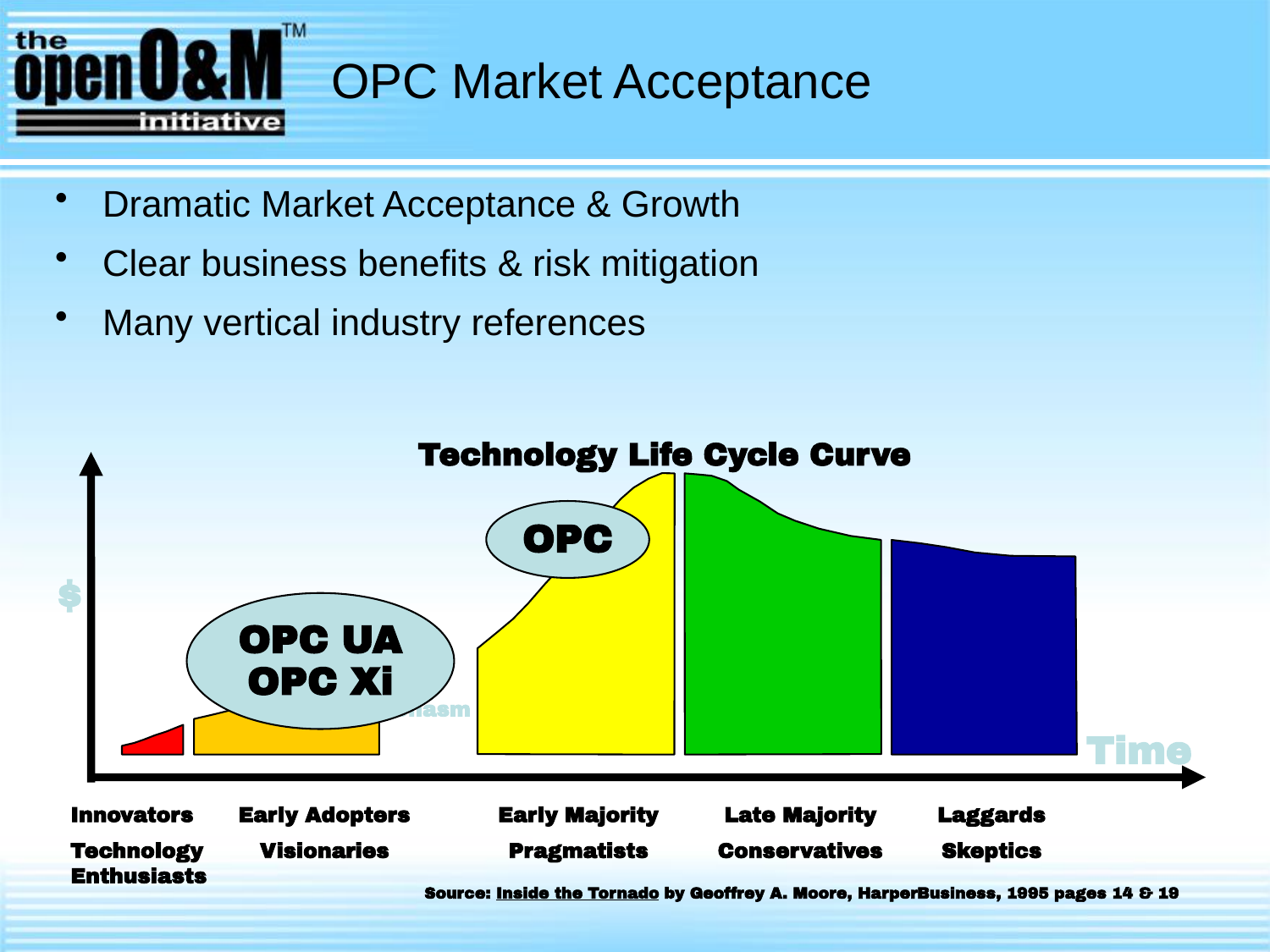

# OPC Market Acceptance
Dramatic Market Acceptance & Growth
Clear business benefits & risk mitigation
Many vertical industry references

Technology Life Cycle Curve

$

Chasm
Time

Innovators	Early Adopters	Early Majority	Late Majority	Laggards
Technology	Visionaries	Pragmatists	Conservatives	Skeptics
Enthusiasts
Source: Inside the Tornado by Geoffrey A. Moore, HarperBusiness, 1995 pages 14 & 19
OPC
OPC UA
OPC Xi